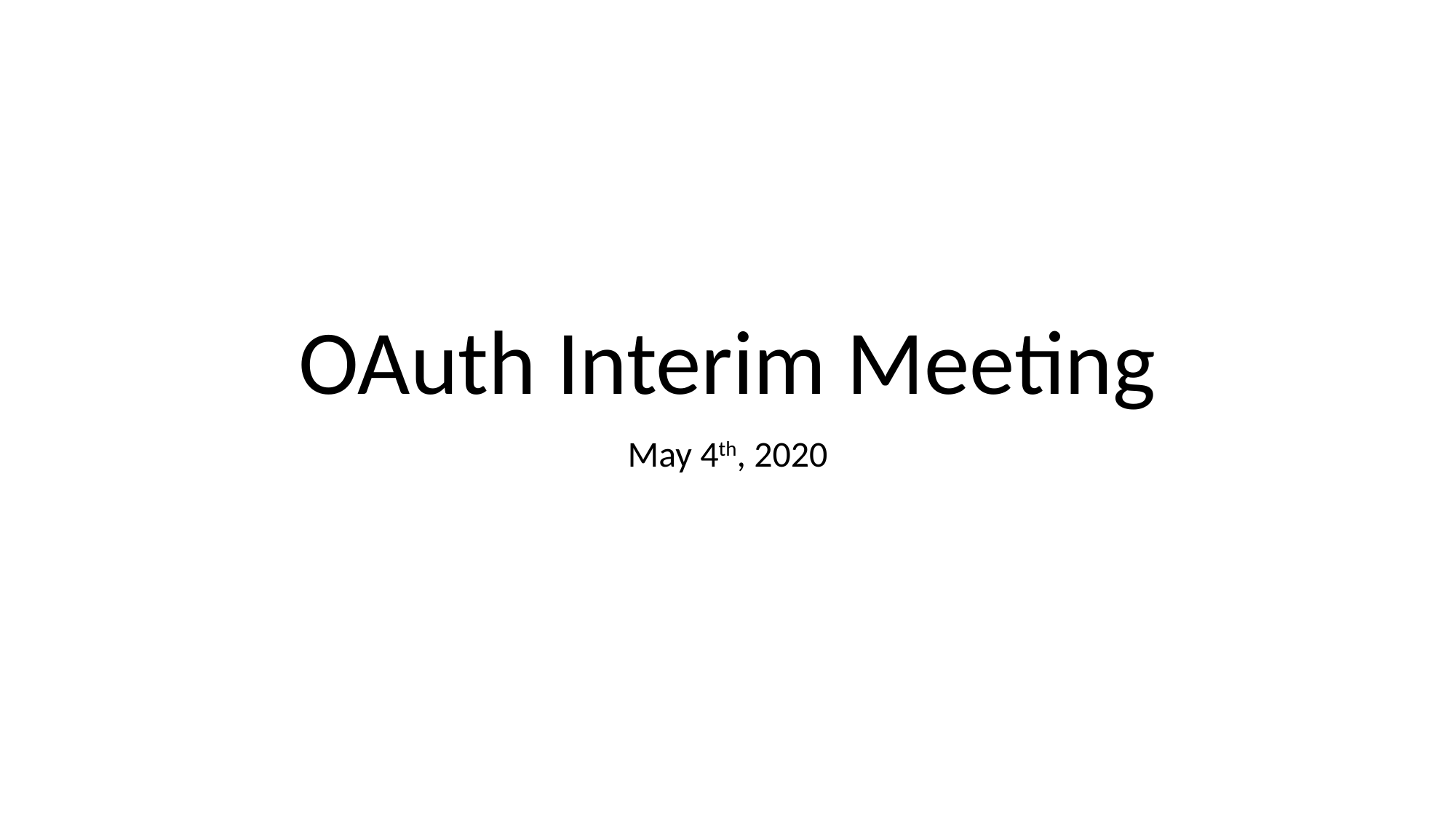

# OAuth Interim Meeting
May 4th, 2020